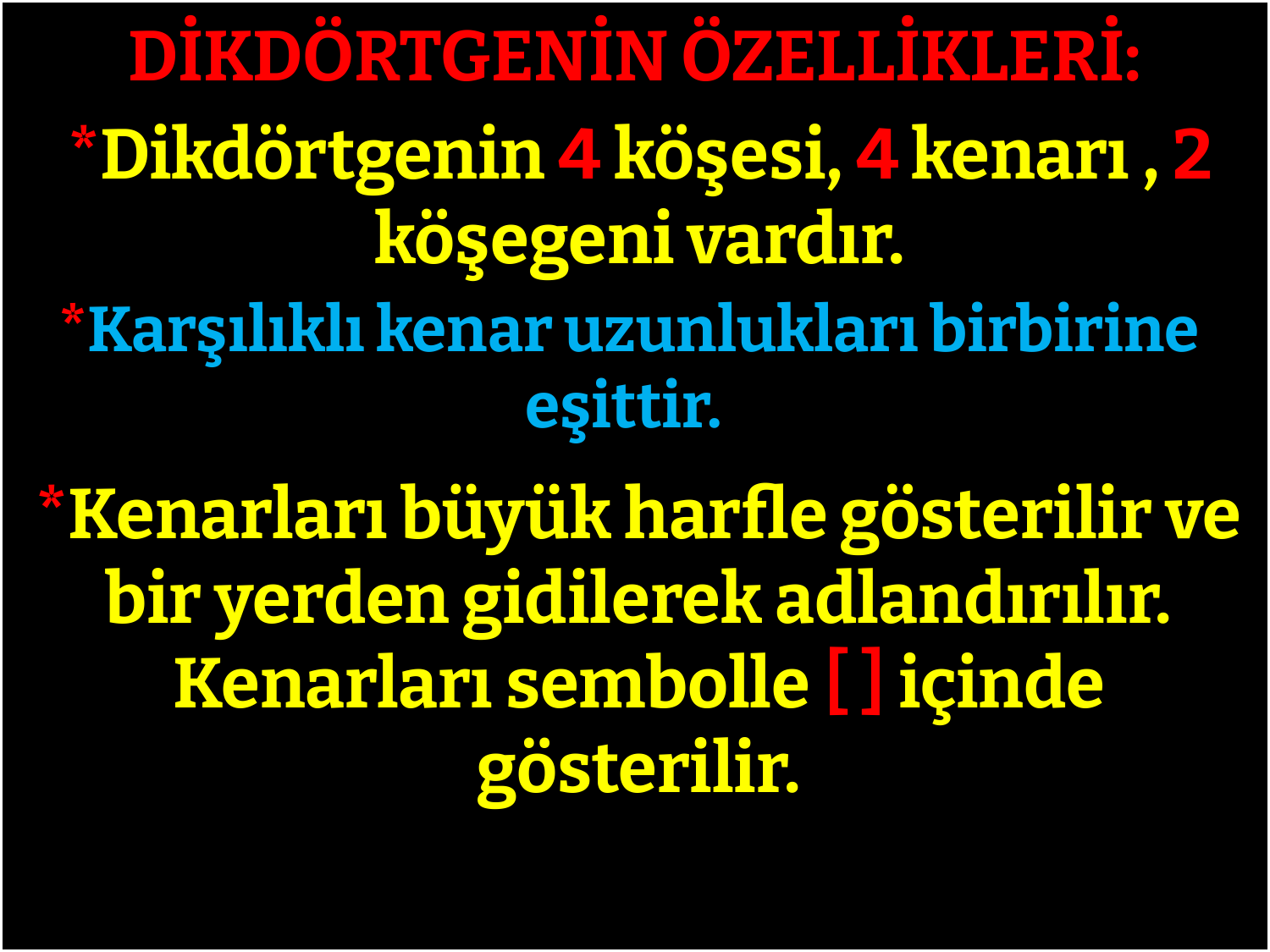

DİKDÖRTGENİN ÖZELLİKLERİ:
*Dikdörtgenin 4 köşesi, 4 kenarı , 2 köşegeni vardır.

*Karşılıklı kenar uzunlukları birbirine eşittir.

#
*Kenarları büyük harfle gösterilir ve bir yerden gidilerek adlandırılır. Kenarları sembolle [ ] içinde gösterilir.